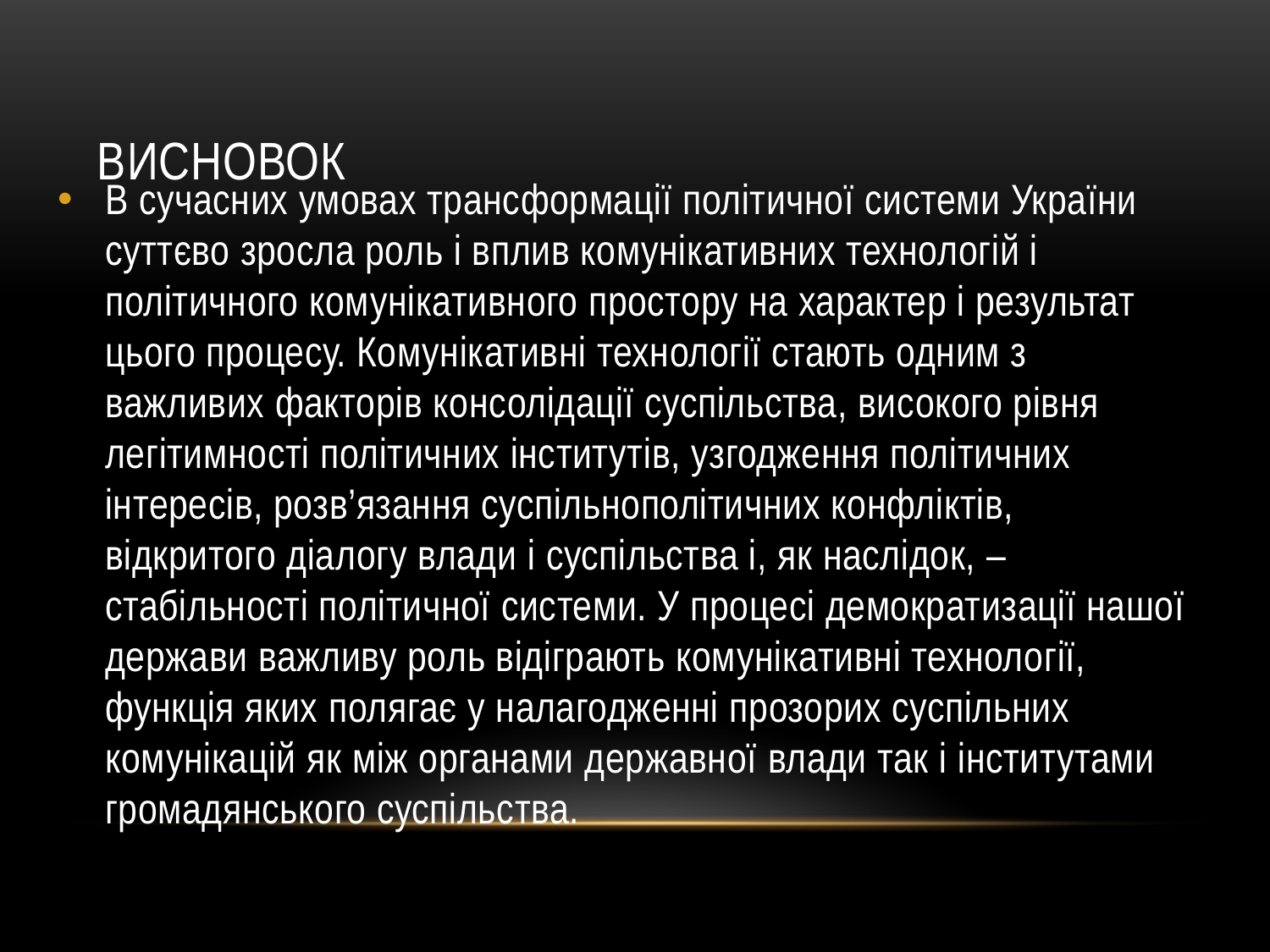

# Висновок
В сучасних умовах трансформації політичної системи України суттєво зросла роль і вплив комунікативних технологій і політичного комунікативного простору на характер і результат цього процесу. Комунікативні технології стають одним з важливих факторів консолідації суспільства, високого рівня легітимності політичних інститутів, узгодження політичних інтересів, розв’язання суспільнополітичних конфліктів, відкритого діалогу влади і суспільства і, як наслідок, – стабільності політичної системи. У процесі демократизації нашої держави важливу роль відіграють комунікативні технології, функція яких полягає у налагодженні прозорих суспільних комунікацій як між органами державної влади так і інститутами громадянського суспільства.